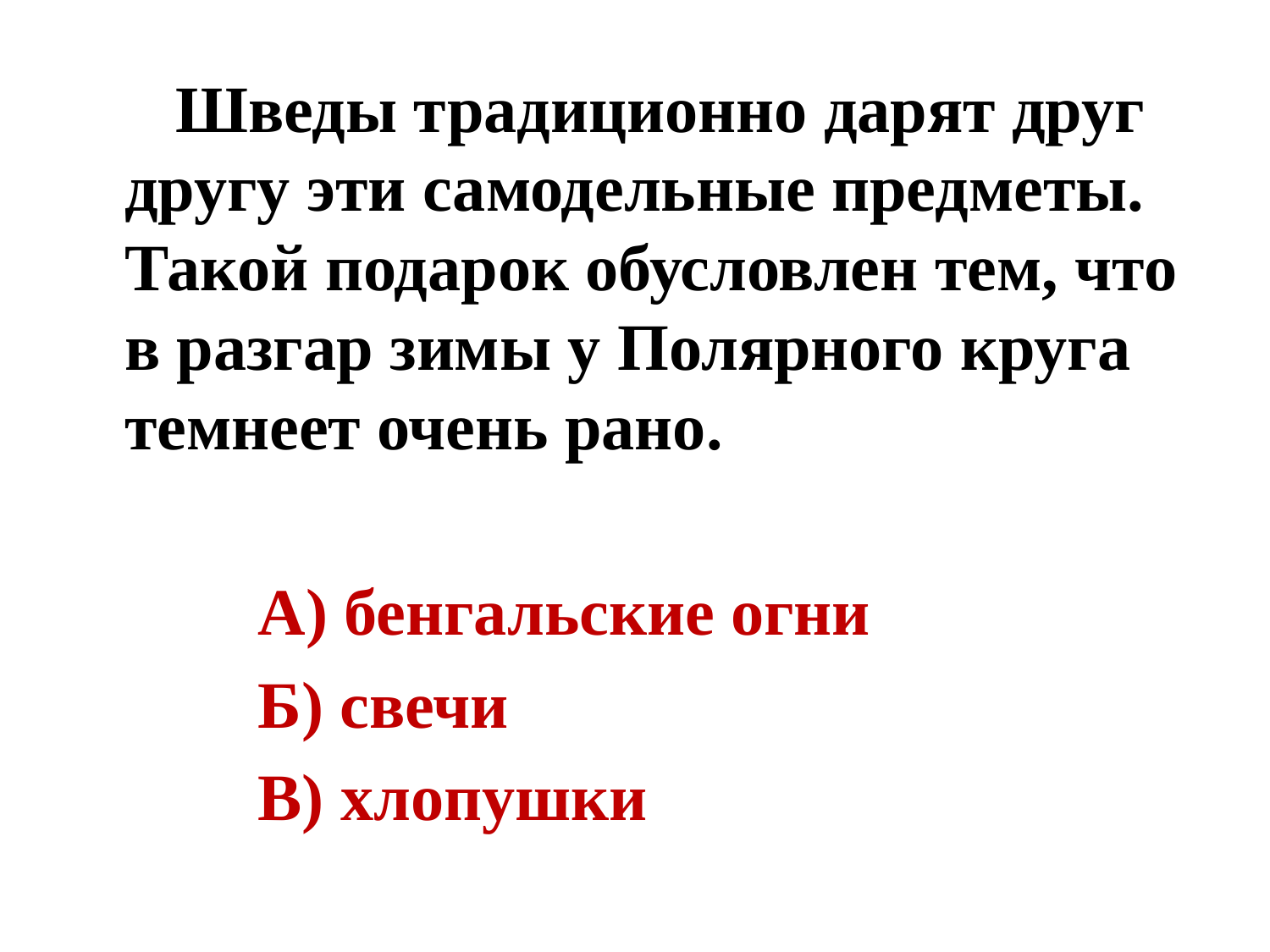

Шведы традиционно дарят друг другу эти самодельные предметы. Такой подарок обусловлен тем, что в разгар зимы у Полярного круга темнеет очень рано.

           А) бенгальские огни
           Б) свечи
           В) хлопушки